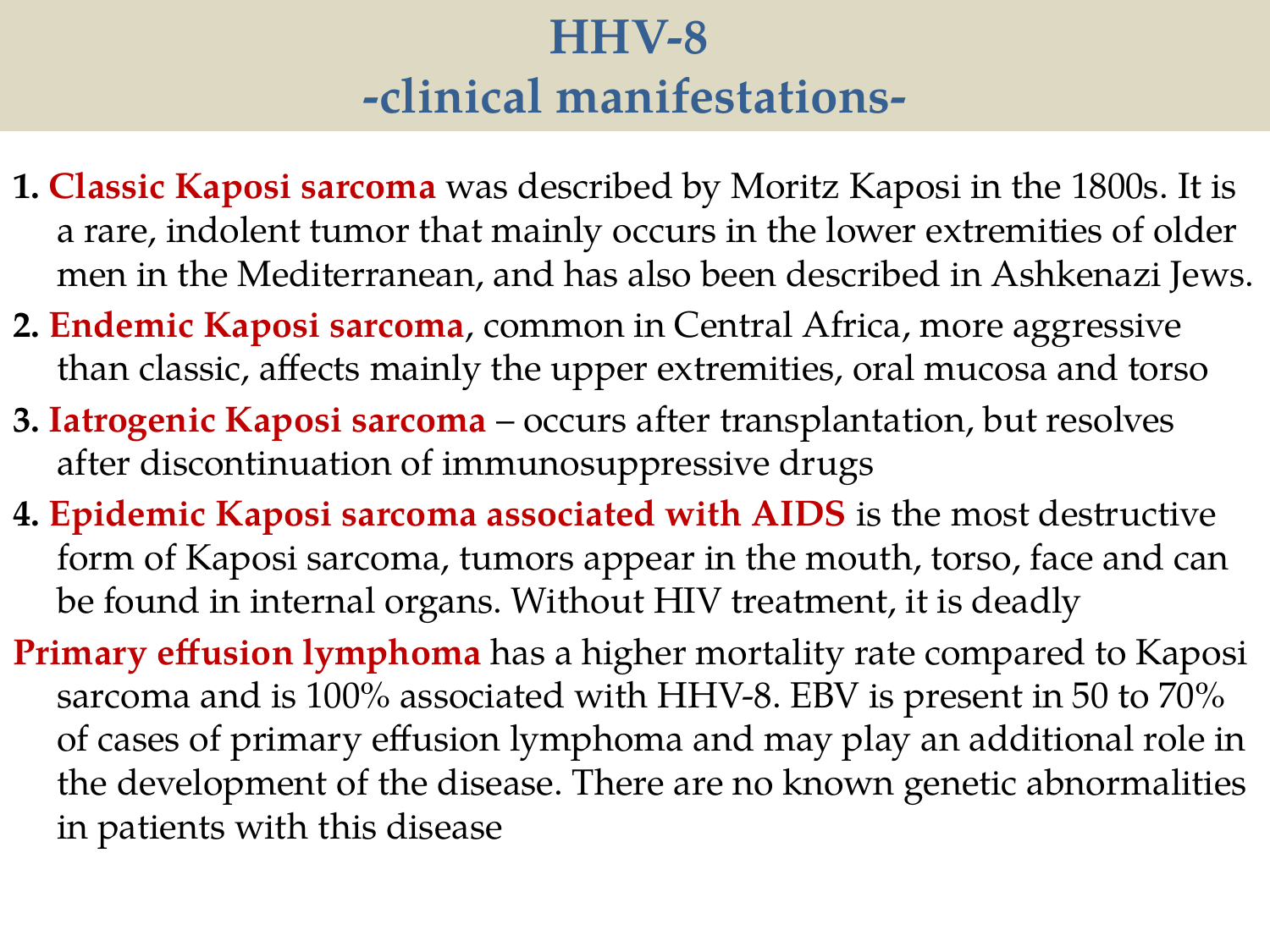

# HHV-8 -clinical manifestations-
1. Classic Kaposi sarcoma was described by Moritz Kaposi in the 1800s. It is a rare, indolent tumor that mainly occurs in the lower extremities of older men in the Mediterranean, and has also been described in Ashkenazi Jews.
2. Endemic Kaposi sarcoma, common in Central Africa, more aggressive than classic, affects mainly the upper extremities, oral mucosa and torso
3. Iatrogenic Kaposi sarcoma – occurs after transplantation, but resolves after discontinuation of immunosuppressive drugs
4. Epidemic Kaposi sarcoma associated with AIDS is the most destructive form of Kaposi sarcoma, tumors appear in the mouth, torso, face and can be found in internal organs. Without HIV treatment, it is deadly
Primary effusion lymphoma has a higher mortality rate compared to Kaposi sarcoma and is 100% associated with HHV-8. EBV is present in 50 to 70% of cases of primary effusion lymphoma and may play an additional role in the development of the disease. There are no known genetic abnormalities in patients with this disease